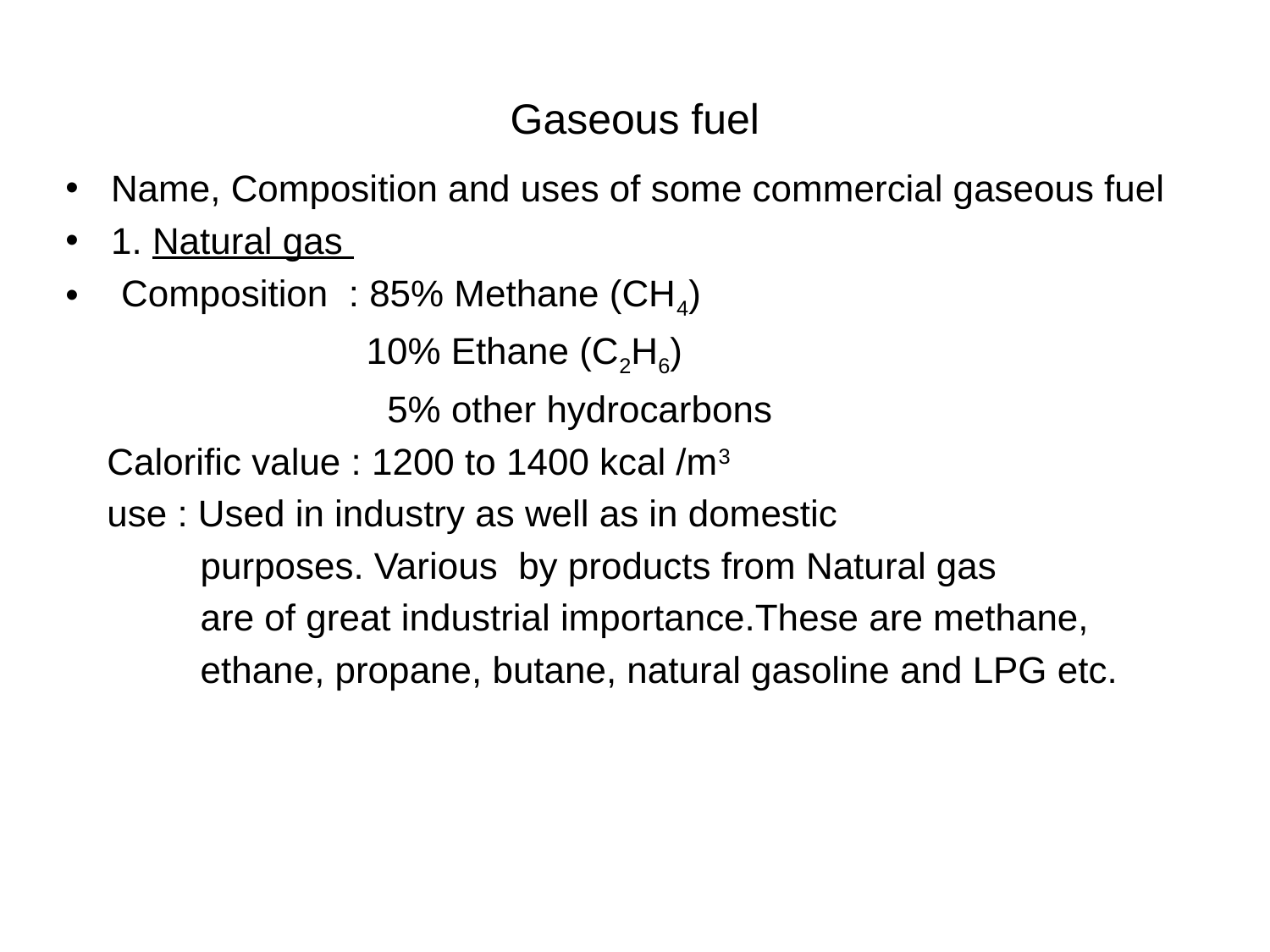

# Gaseous fuel
Name, Composition and uses of some commercial gaseous fuel
1. Natural gas
 Composition  : 85% Methane (CH4)
                             10% Ethane (C2H6)
                               5% other hydrocarbons
    Calorific value : 1200 to 1400 kcal /m3
    use : Used in industry as well as in domestic
             purposes. Various  by products from Natural gas
             are of great industrial importance.These are methane,
             ethane, propane, butane, natural gasoline and LPG etc.